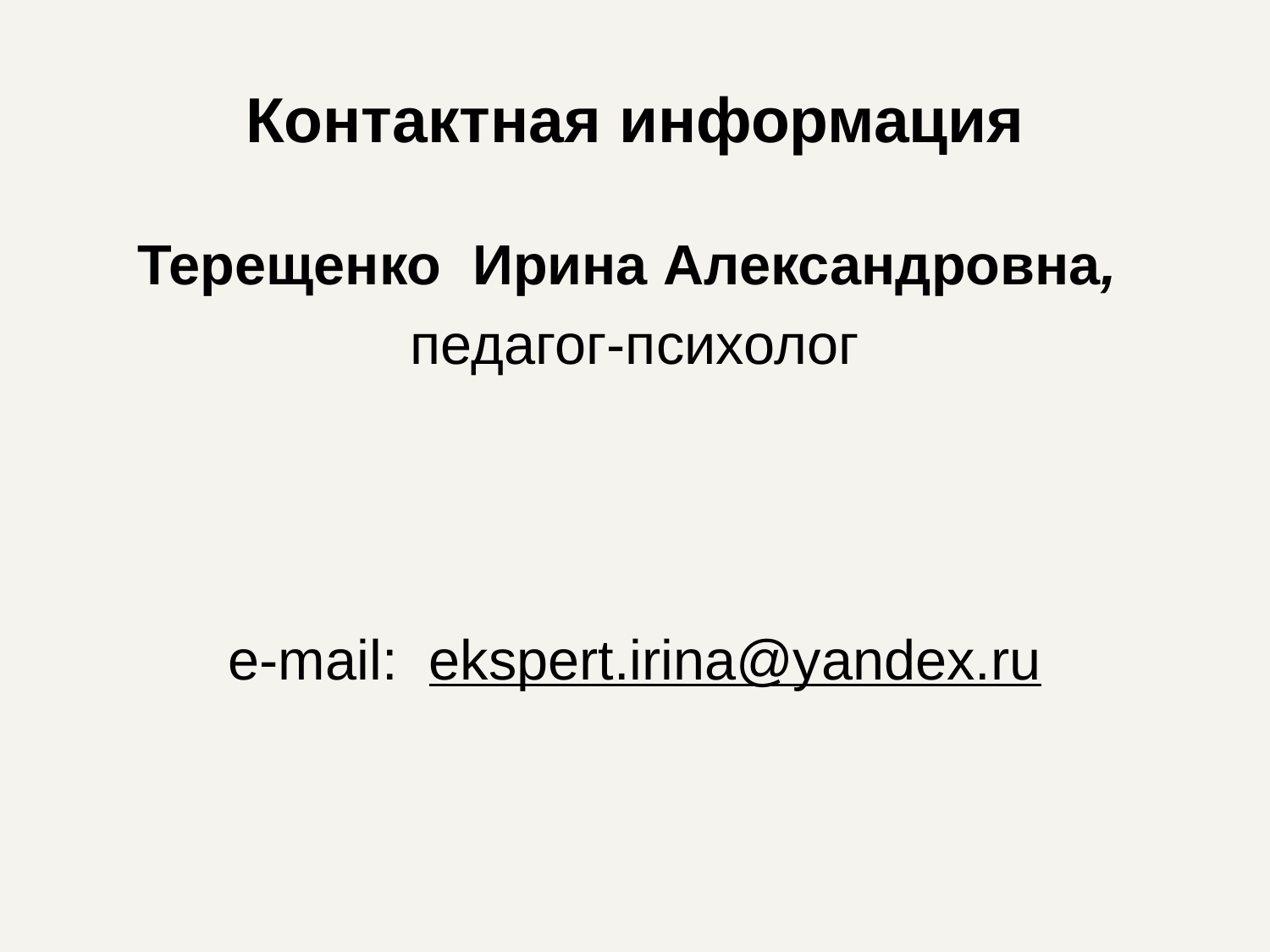

# Контактная информация
Терещенко  Ирина Александровна,
педагог-психолог

e-mail:  ekspert.irina@yandex.ru